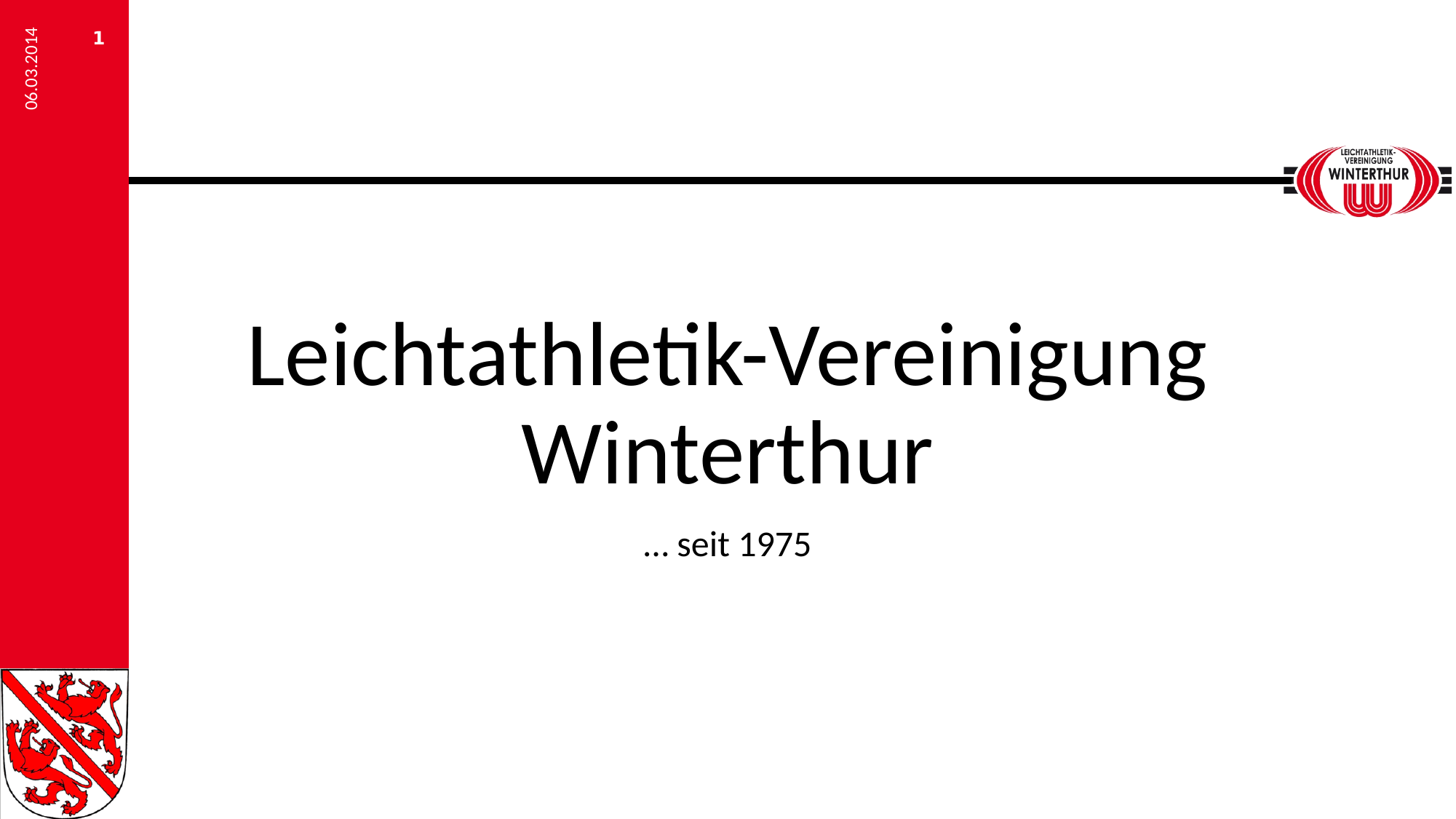

1
06.03.2014
# Leichtathletik-Vereinigung Winterthur
… seit 1975